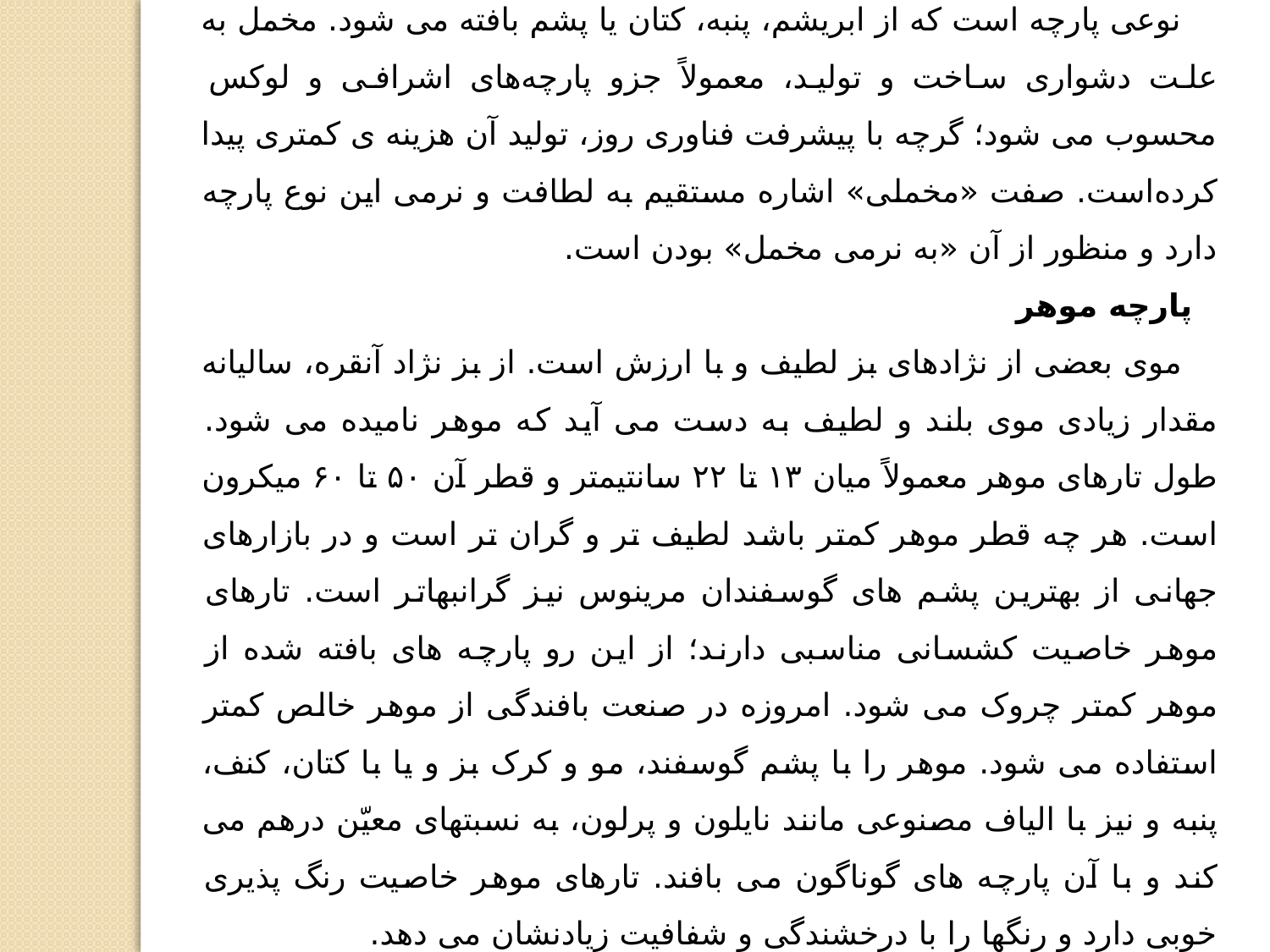

پارچه مخمل
 نوعی پارچه است که از ابریشم، پنبه، کتان یا پشم بافته می شود. مخمل به علت دشواری ساخت و تولید، معمولاً جزو پارچه‌های اشرافی و لوکس محسوب می شود؛ گرچه با پیشرفت فناوری روز، تولید آن هزینه ی کمتری پیدا کرده‌است. صفت «مخملی» اشاره مستقیم به لطافت و نرمی این نوع پارچه دارد و منظور از آن «به نرمی مخمل» بودن است.
پارچه موهر
 موی بعضی از نژادهای بز لطیف و با ارزش است. از بز نژاد آنقره، سالیانه مقدار زیادی موی بلند و لطیف به دست می آید که موهر نامیده می شود. طول تارهای موهر معمولاً میان ١٣ تا ٢٢ سانتیمتر و قطر آن ۵٠ تا ۶٠ میکرون است. هر چه قطر موهر کمتر باشد لطیف تر و گران تر است و در بازارهای جهانی از بهترین پشم های گوسفندان مرینوس نیز گرانبهاتر است. تارهای موهر خاصیت کشسانی مناسبی دارند؛ از این رو پارچه های بافته شده از موهر کمتر چروک می شود. امروزه در صنعت بافندگی از موهر خالص کمتر استفاده می شود. موهر را با پشم گوسفند، مو و کرک بز و یا با کتان، کنف، پنبه و نیز با الیاف مصنوعی مانند نایلون و پرلون، به نسبتهای معیّن درهم می کند و با آن پارچه های گوناگون می بافند. تارهای موهر خاصیت رنگ پذیری خوبی دارد و رنگها را با درخشندگی و شفافیت زیادنشان می دهد.